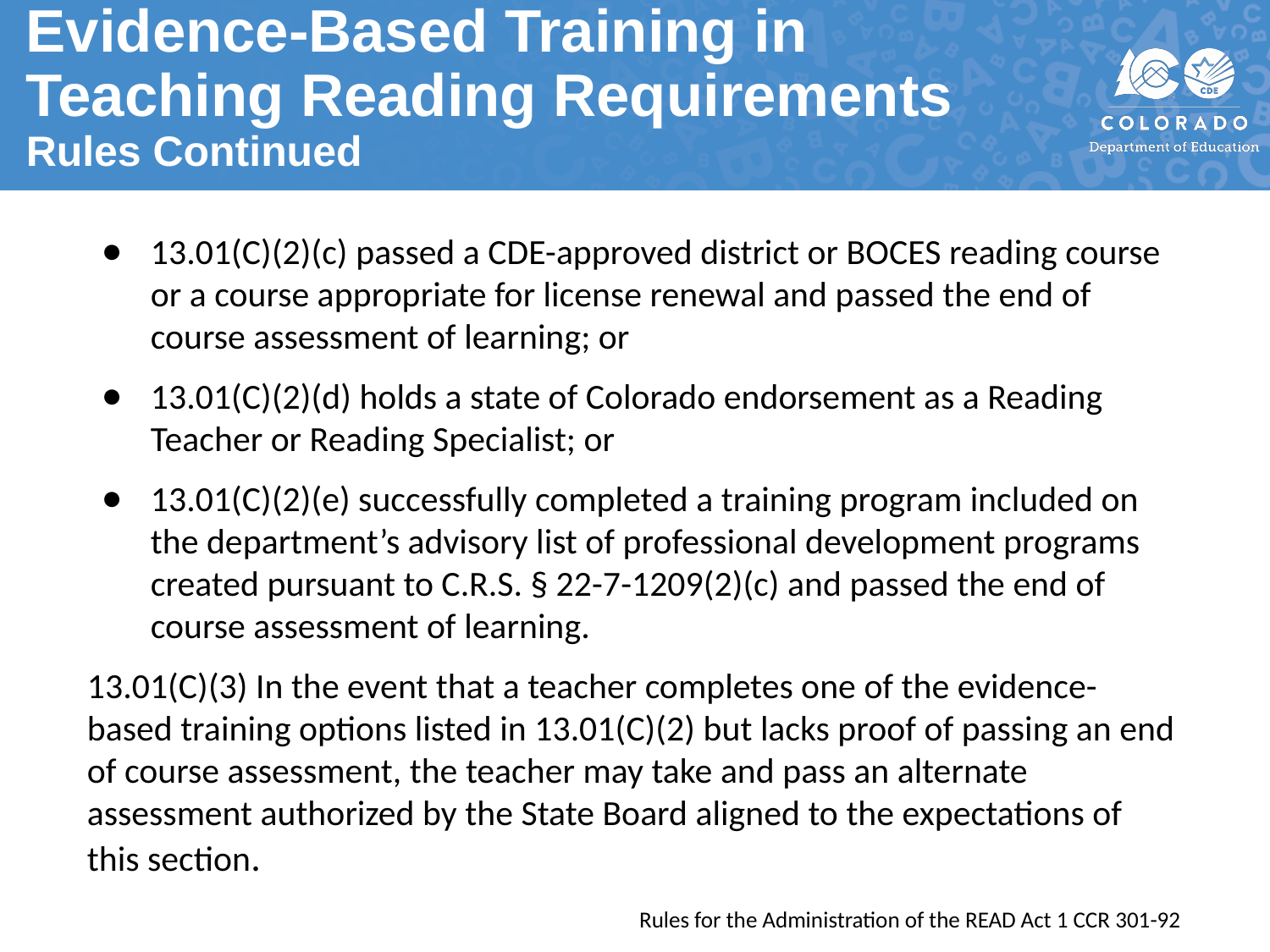

# Evidence-Based Training in Teaching Reading Requirements
Rules Continued
13.01(C)(2)(c) passed a CDE-approved district or BOCES reading course or a course appropriate for license renewal and passed the end of course assessment of learning; or
13.01(C)(2)(d) holds a state of Colorado endorsement as a Reading Teacher or Reading Specialist; or
13.01(C)(2)(e) successfully completed a training program included on the department’s advisory list of professional development programs created pursuant to C.R.S. § 22-7-1209(2)(c) and passed the end of course assessment of learning.
13.01(C)(3) In the event that a teacher completes one of the evidence-based training options listed in 13.01(C)(2) but lacks proof of passing an end of course assessment, the teacher may take and pass an alternate assessment authorized by the State Board aligned to the expectations of this section.

Rules for the Administration of the READ Act 1 CCR 301-92